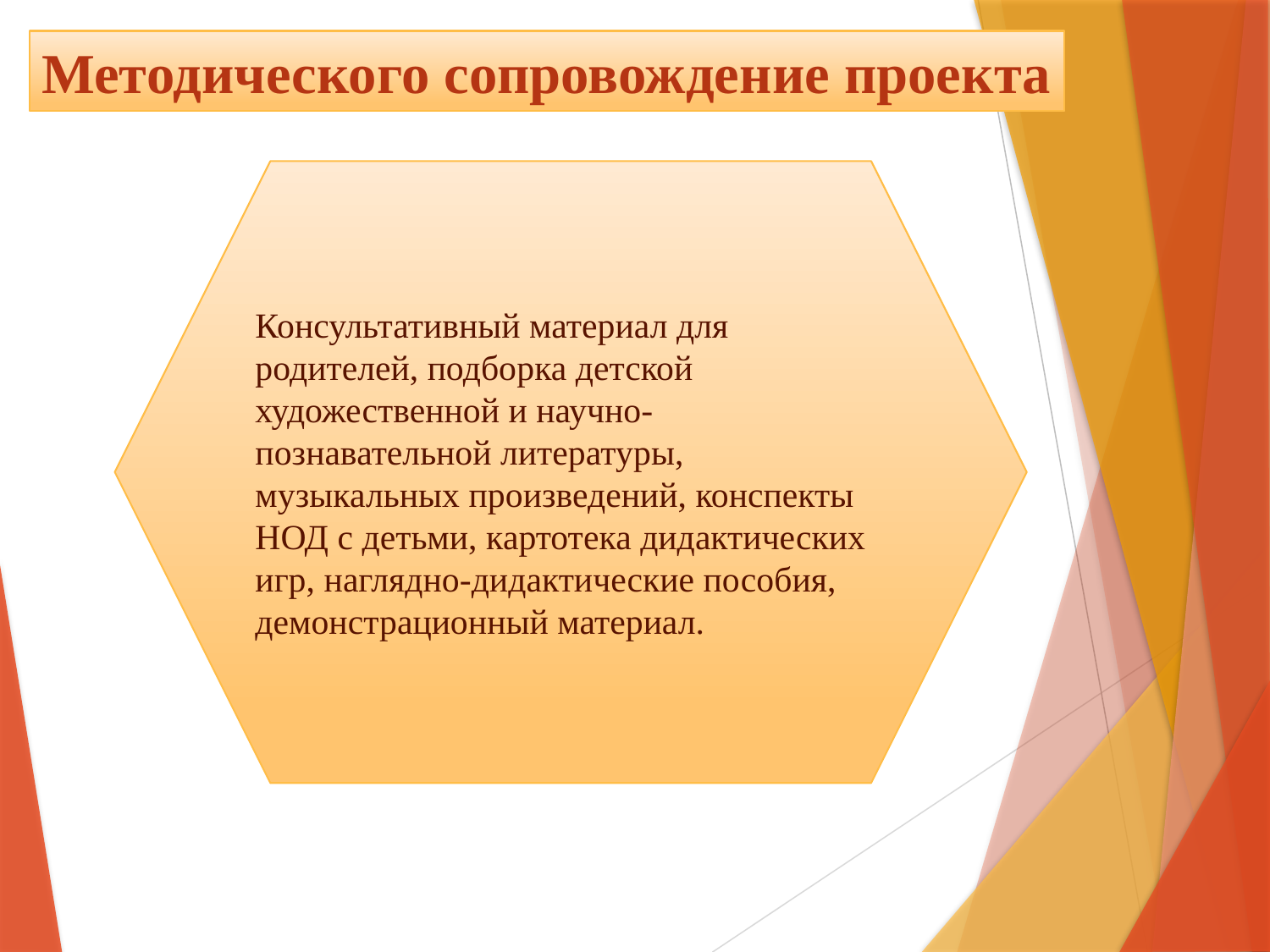

Методического сопровождение проекта
Консультативный материал для родителей, подборка детской художественной и научно-познавательной литературы, музыкальных произведений, конспекты НОД с детьми, картотека дидактических игр, наглядно-дидактические пособия, демонстрационный материал.